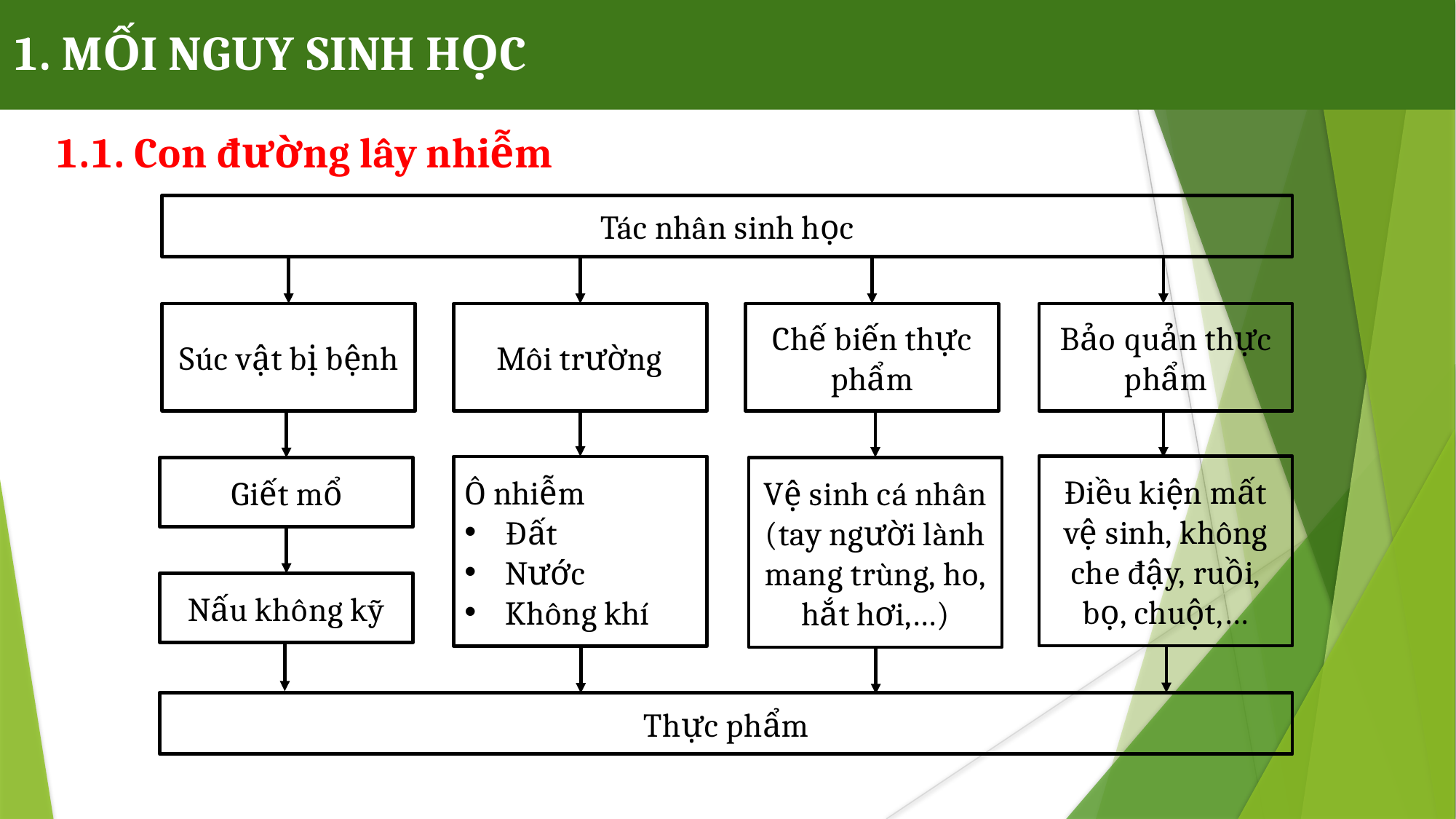

1. MỐI NGUY SINH HỌC
1.1. Con đường lây nhiễm
Tác nhân sinh học
Súc vật bị bệnh
Môi trường
Chế biến thực phẩm
Bảo quản thực phẩm
Điều kiện mất vệ sinh, không che đậy, ruồi, bọ, chuột,…
Ô nhiễm
Đất
Nước
Không khí
Vệ sinh cá nhân (tay người lành mang trùng, ho, hắt hơi,…)
Giết mổ
Nấu không kỹ
Thực phẩm